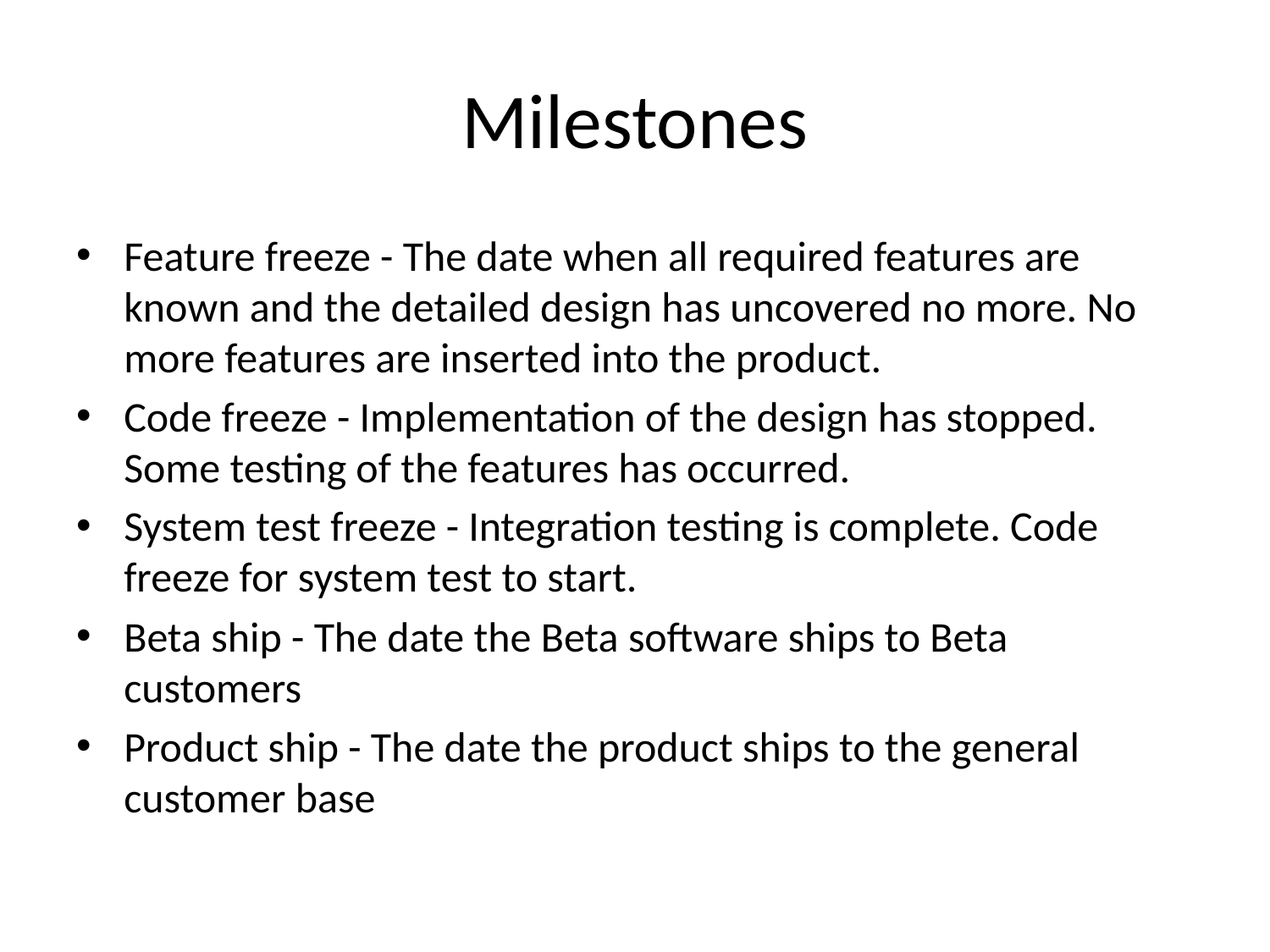

# Milestones
Feature freeze - The date when all required features are known and the detailed design has uncovered no more. No more features are inserted into the product.
Code freeze - Implementation of the design has stopped. Some testing of the features has occurred.
System test freeze - Integration testing is complete. Code freeze for system test to start.
Beta ship - The date the Beta software ships to Beta customers
Product ship - The date the product ships to the general customer base